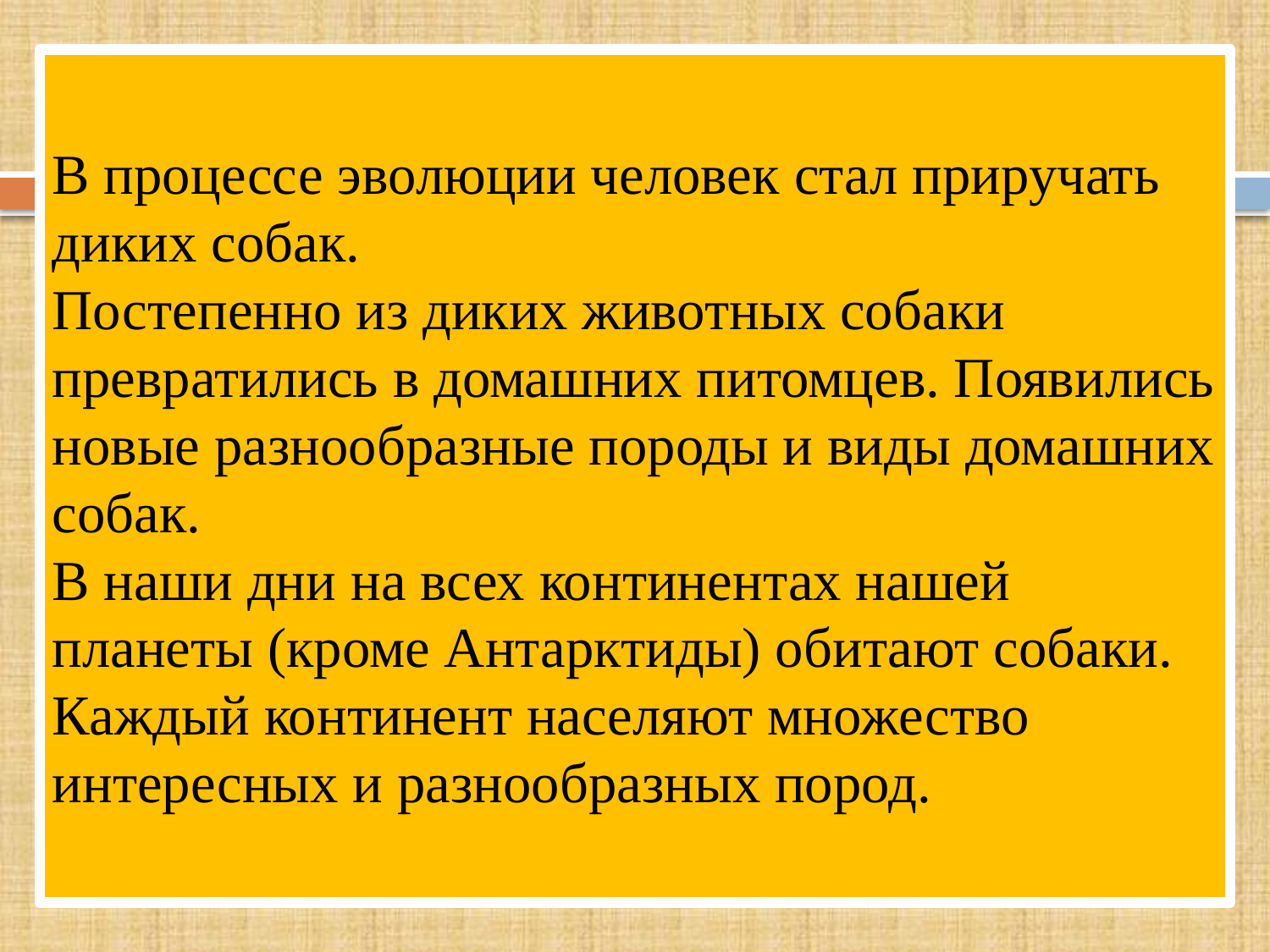

В процессе эволюции человек стал приручать диких собак.
Постепенно из диких животных собаки превратились в домашних питомцев. Появились новые разнообразные породы и виды домашних собак.
В наши дни на всех континентах нашей планеты (кроме Антарктиды) обитают собаки.
Каждый континент населяют множество интересных и разнообразных пород.